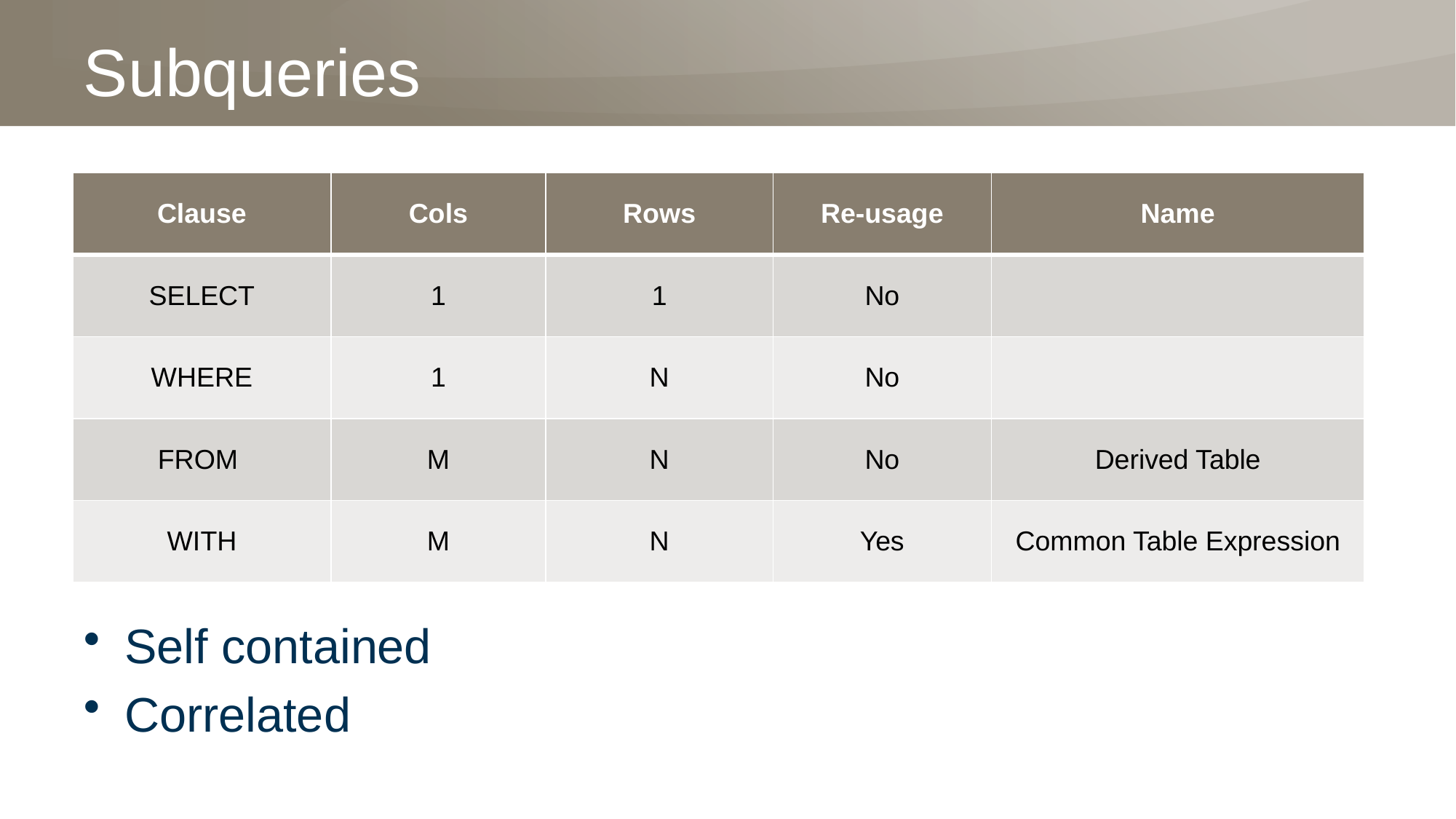

# Subqueries
| Clause | Cols | Rows | Re-usage | Name |
| --- | --- | --- | --- | --- |
| SELECT | 1 | 1 | No |  |
| WHERE | 1 | N | No |  |
| FROM | M | N | No | Derived Table |
| WITH | M | N | Yes | Common Table Expression |
Self contained
Correlated